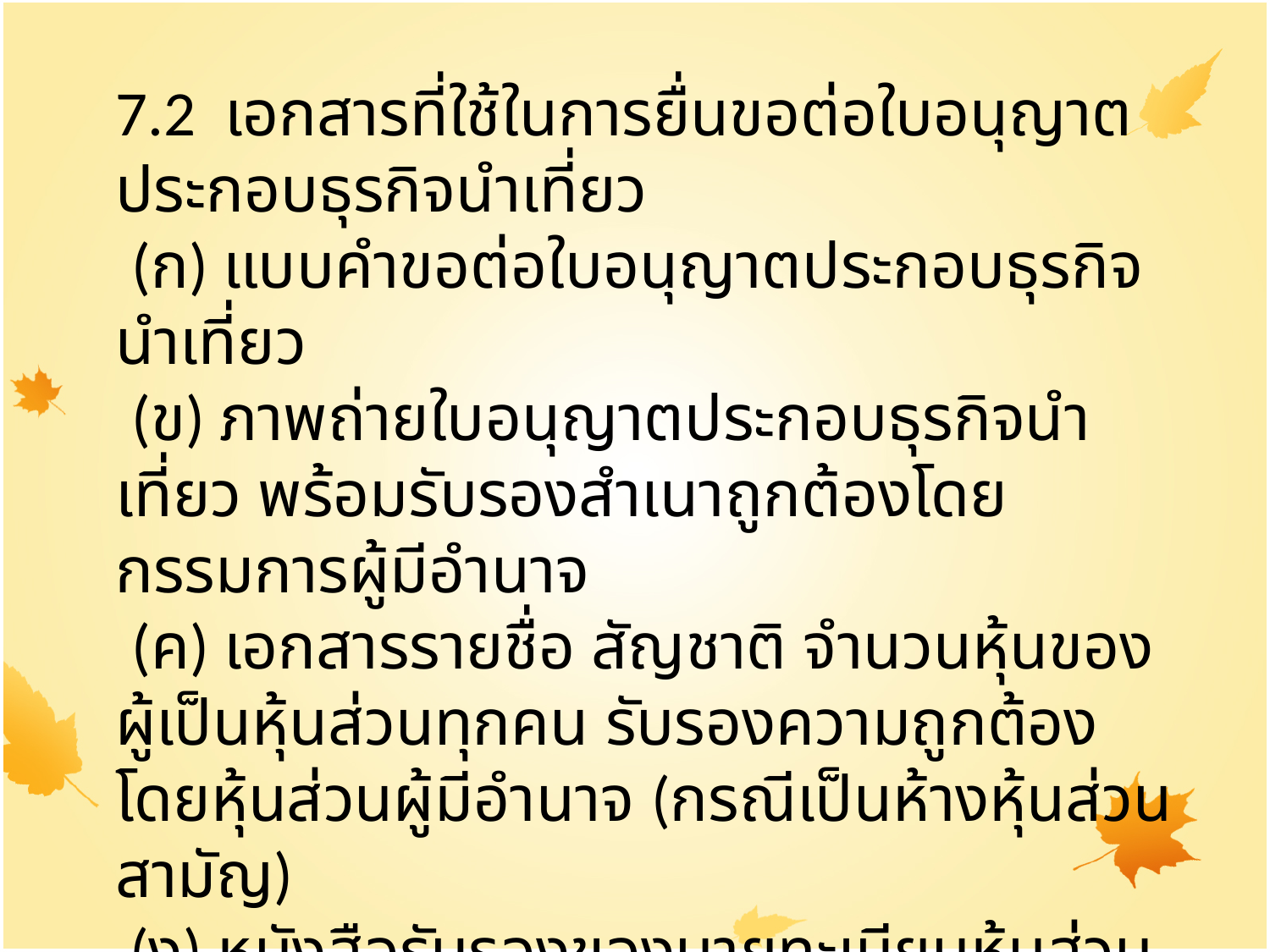

7.2  เอกสารที่ใช้ในการยื่นขอต่อใบอนุญาตประกอบธุรกิจนำเที่ยว
 (ก) แบบคำขอต่อใบอนุญาตประกอบธุรกิจนำเที่ยว
 (ข) ภาพถ่ายใบอนุญาตประกอบธุรกิจนำเที่ยว พร้อมรับรองสำเนาถูกต้องโดยกรรมการผู้มีอำนาจ
 (ค) เอกสารรายชื่อ สัญชาติ จำนวนหุ้นของผู้เป็นหุ้นส่วนทุกคน รับรองความถูกต้องโดยหุ้นส่วนผู้มีอำนาจ (กรณีเป็นห้างหุ้นส่วนสามัญ)
 (ง) หนังสือรับรองของนายทะเบียนหุ้นส่วนบริษัท ซึ่งรับรองไว้ไม่เกิน 6 เดือน